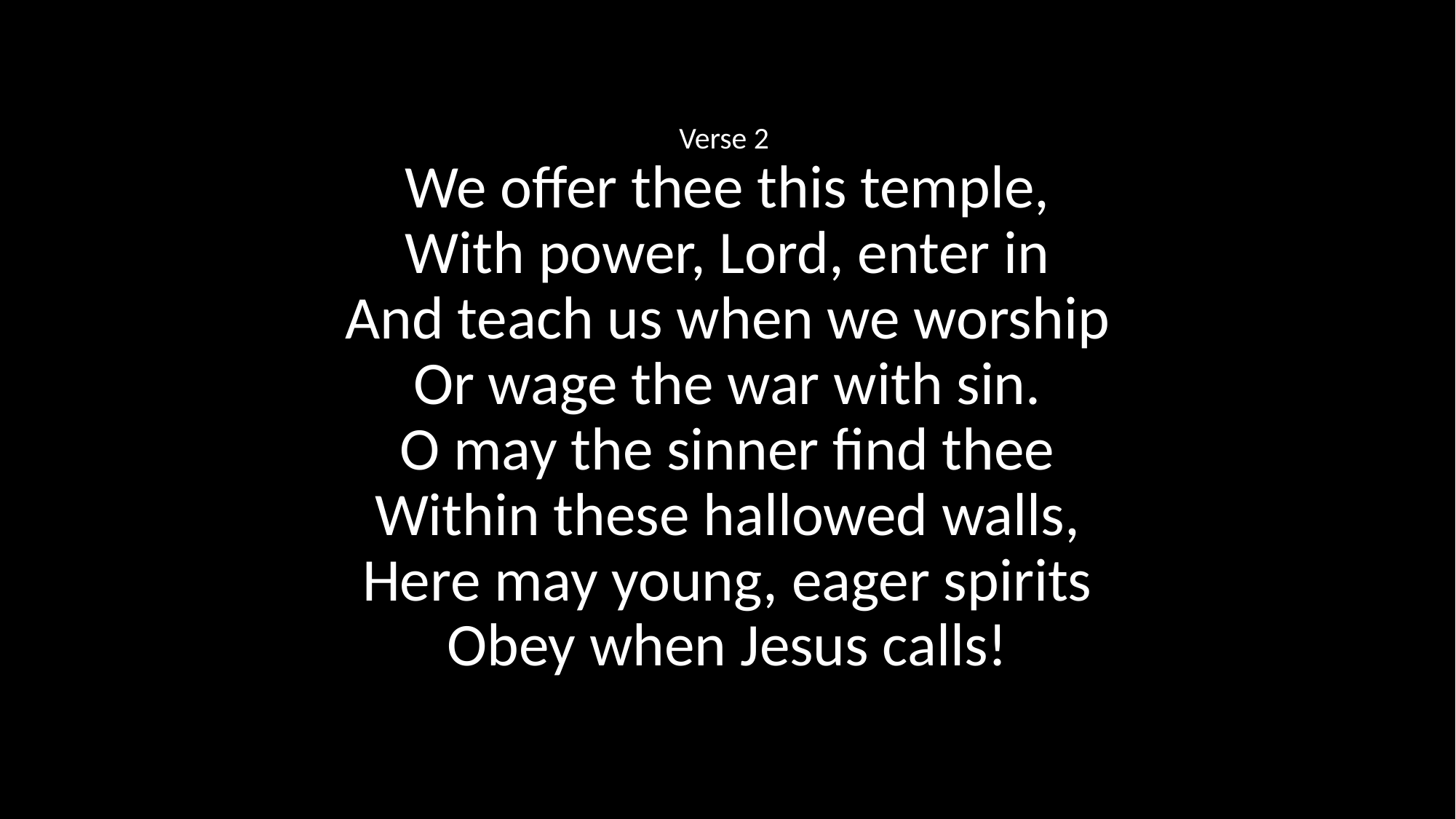

Verse 2
We offer thee this temple,
With power, Lord, enter in
And teach us when we worship
Or wage the war with sin.
O may the sinner find thee
Within these hallowed walls,
Here may young, eager spirits
Obey when Jesus calls!